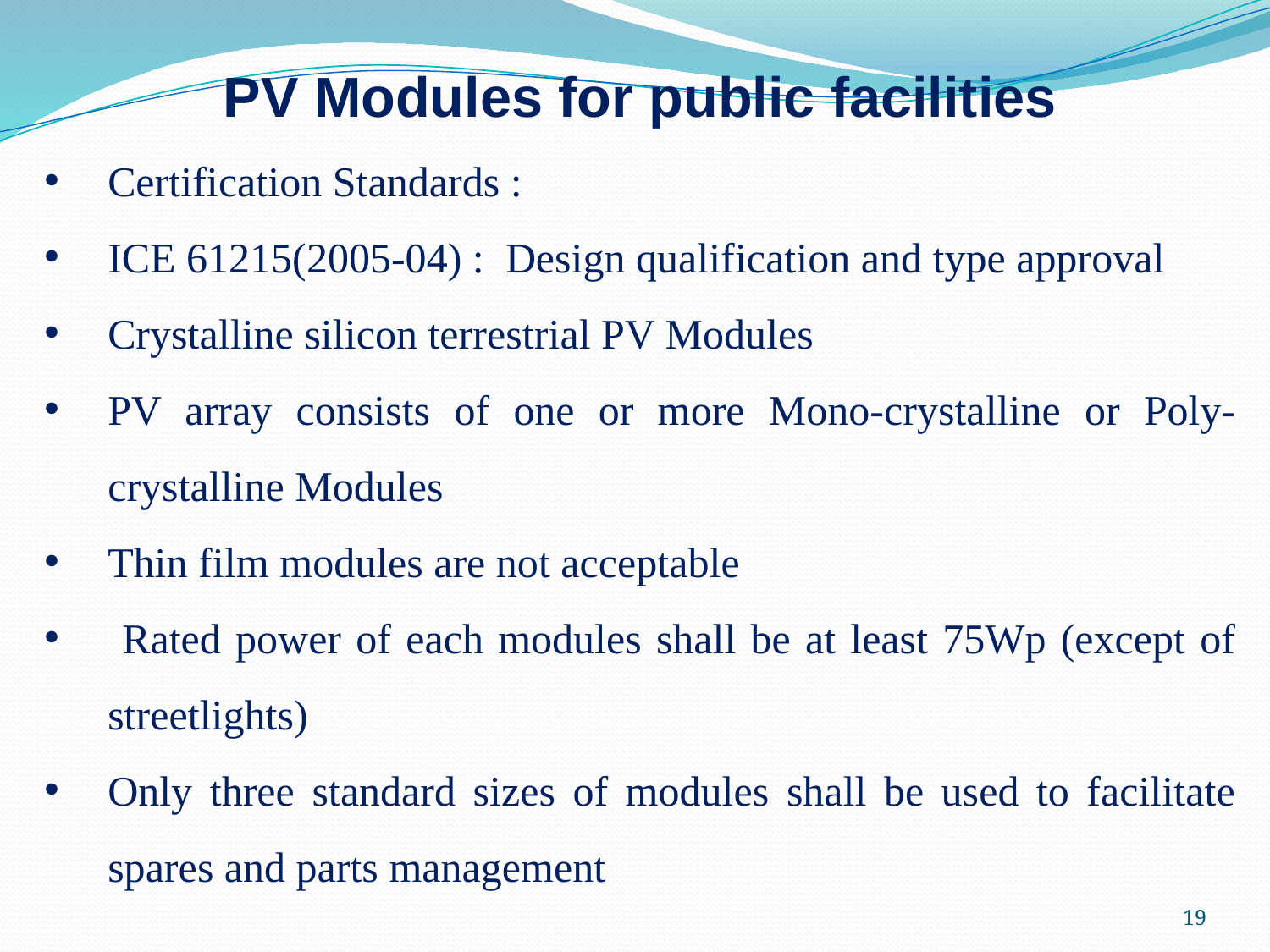

PV Modules for public facilities
Certification Standards :
ICE 61215(2005-04) :  Design qualification and type approval
Crystalline silicon terrestrial PV Modules
PV array consists of one or more Mono-crystalline or Poly-crystalline Modules
Thin film modules are not acceptable
 Rated power of each modules shall be at least 75Wp (except of streetlights)
Only three standard sizes of modules shall be used to facilitate spares and parts management
19